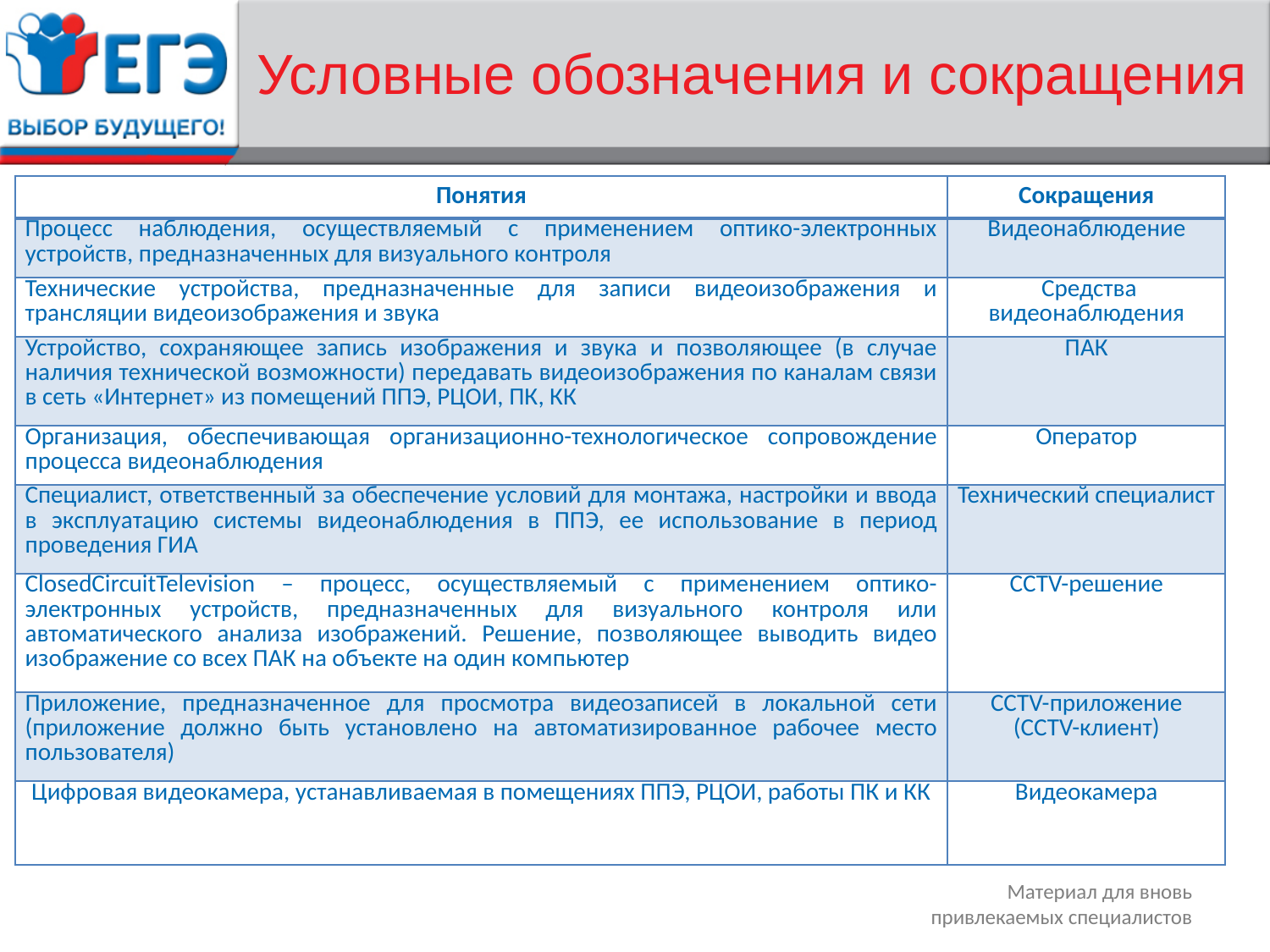

# Условные обозначения и сокращения
| Понятия | Сокращения |
| --- | --- |
| Процесс наблюдения, осуществляемый с применением оптико-электронных устройств, предназначенных для визуального контроля | Видеонаблюдение |
| Технические устройства, предназначенные для записи видеоизображения и трансляции видеоизображения и звука | Средства видеонаблюдения |
| Устройство, сохраняющее запись изображения и звука и позволяющее (в случае наличия технической возможности) передавать видеоизображения по каналам связи в сеть «Интернет» из помещений ППЭ, РЦОИ, ПК, КК | ПАК |
| Организация, обеспечивающая организационно-технологическое сопровождение процесса видеонаблюдения | Оператор |
| Специалист, ответственный за обеспечение условий для монтажа, настройки и ввода в эксплуатацию системы видеонаблюдения в ППЭ, ее использование в период проведения ГИА | Технический специалист |
| СlosedCircuitTelevision – процесс, осуществляемый с применением оптико-электронных устройств, предназначенных для визуального контроля или автоматического анализа изображений. Решение, позволяющее выводить видео изображение со всех ПАК на объекте на один компьютер | CCTV-решение |
| Приложение, предназначенное для просмотра видеозаписей в локальной сети (приложение должно быть установлено на автоматизированное рабочее место пользователя) | CCTV-приложение (CCTV-клиент) |
| Цифровая видеокамера, устанавливаемая в помещениях ППЭ, РЦОИ, работы ПК и КК | Видеокамера |